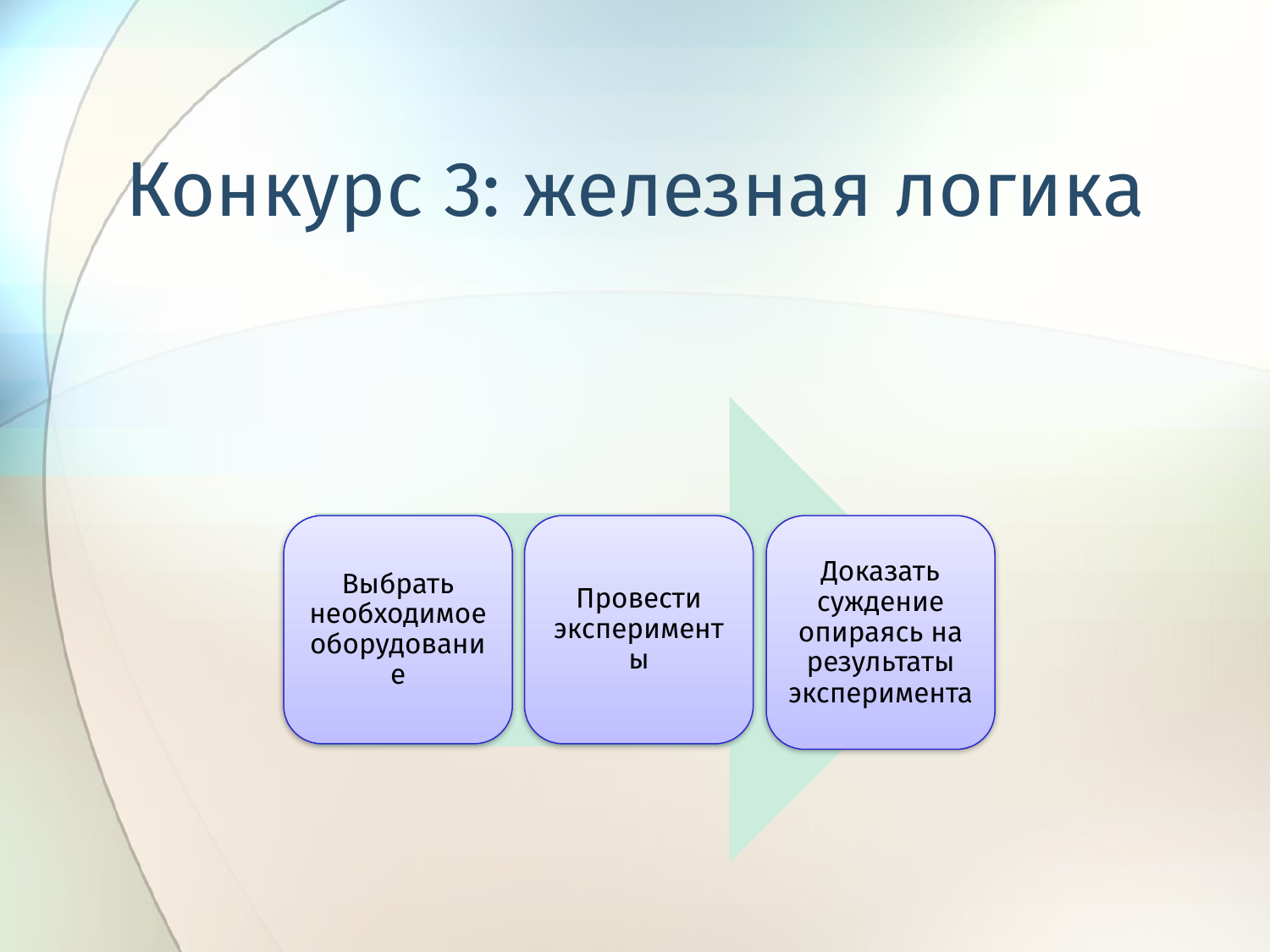

# Конкурс 3: железная логика

Выбрать необходимое оборудование
Провести эксперименты
Доказать суждение опираясь на результаты эксперимента